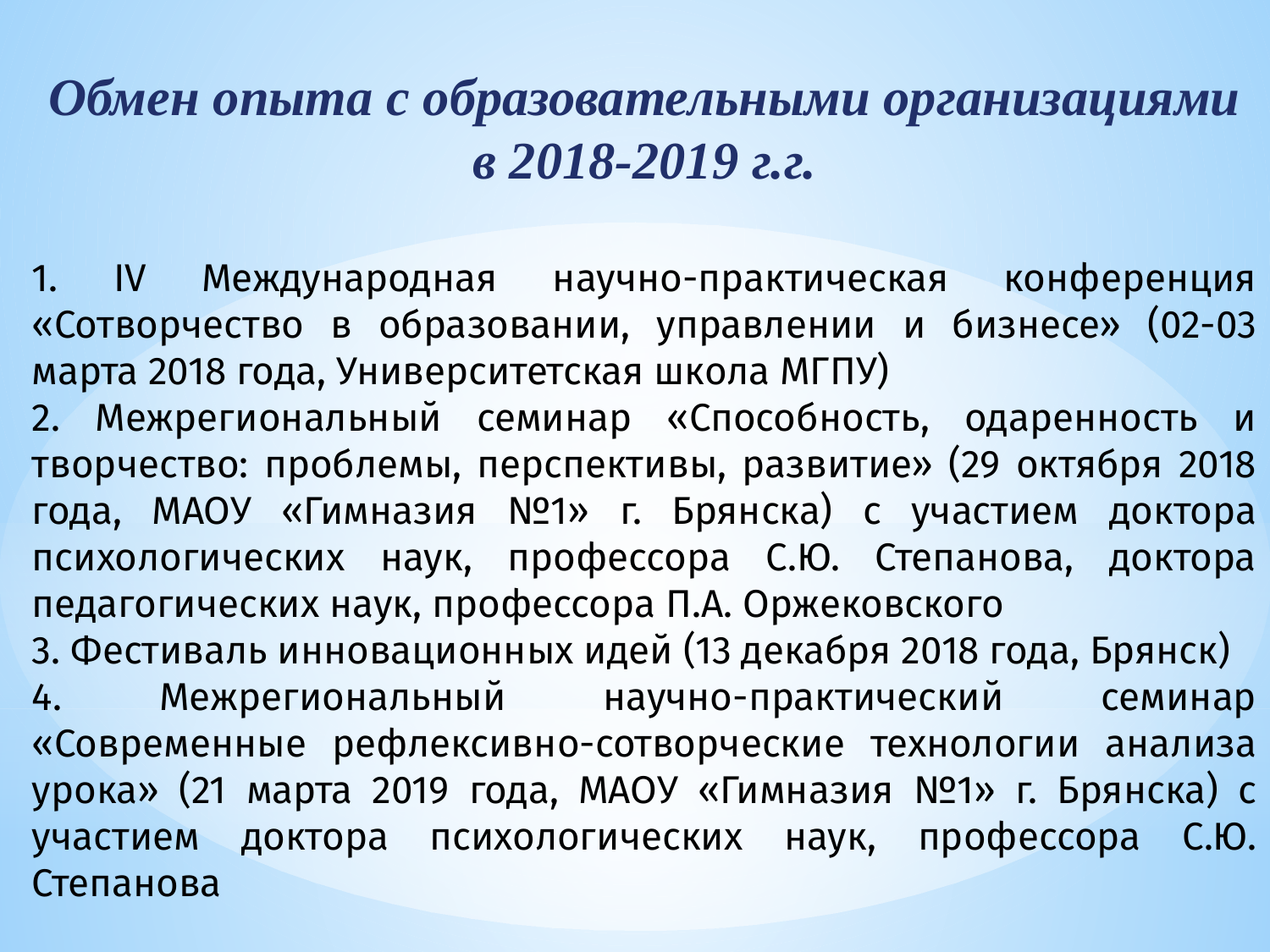

Обмен опыта с образовательными организациями
в 2018-2019 г.г.

1. IV Международная научно-практическая конференция «Сотворчество в образовании, управлении и бизнесе» (02-03 марта 2018 года, Университетская школа МГПУ)
2. Межрегиональный семинар «Способность, одаренность и творчество: проблемы, перспективы, развитие» (29 октября 2018 года, МАОУ «Гимназия №1» г. Брянска) с участием доктора психологических наук, профессора С.Ю. Степанова, доктора педагогических наук, профессора П.А. Оржековского
3. Фестиваль инновационных идей (13 декабря 2018 года, Брянск)
4. Межрегиональный научно-практический семинар «Современные рефлексивно-сотворческие технологии анализа урока» (21 марта 2019 года, МАОУ «Гимназия №1» г. Брянска) с участием доктора психологических наук, профессора С.Ю. Степанова